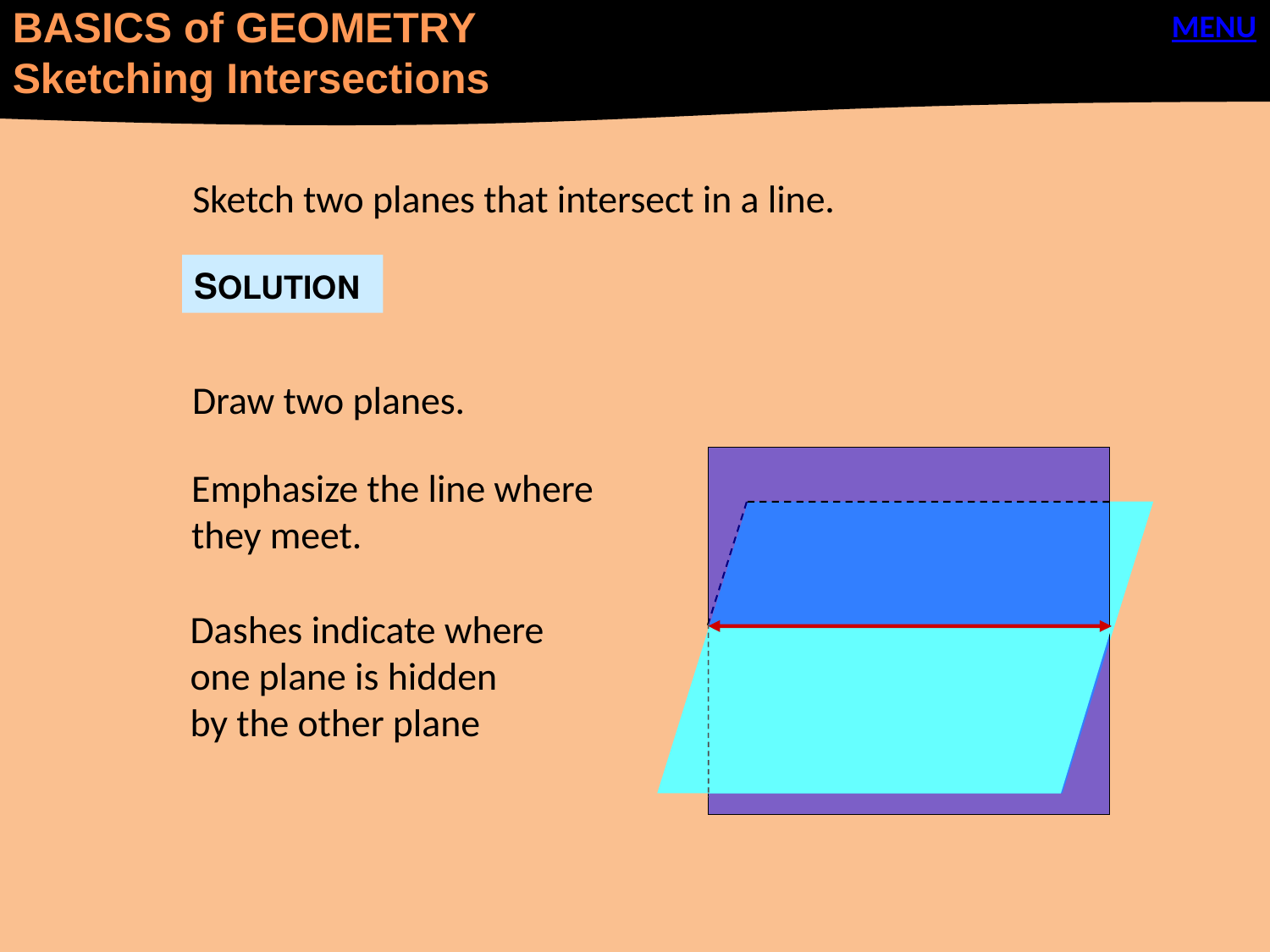

BASICS of GEOMETRY
Sketching Intersections
MENU
Sketch two planes that intersect in a line.

SOLUTION
Draw two planes.

Emphasize the line where
they meet.

Dashes indicate where
one plane is hidden
by the other plane